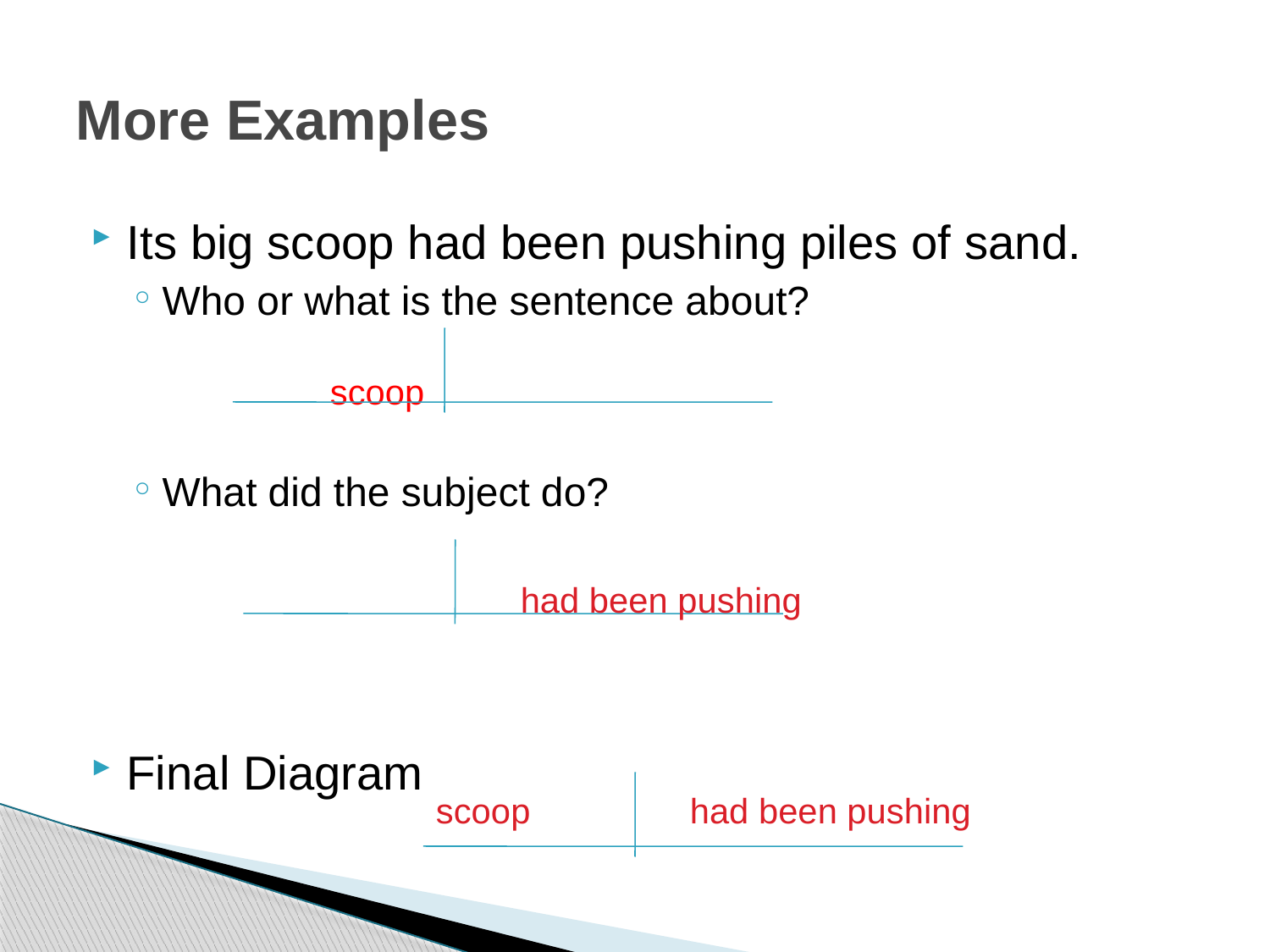

# More Examples
Its big scoop had been pushing piles of sand.
Who or what is the sentence about?

scoop

What did the subject do?

Final Diagram
had been pushing
scoop
had been pushing